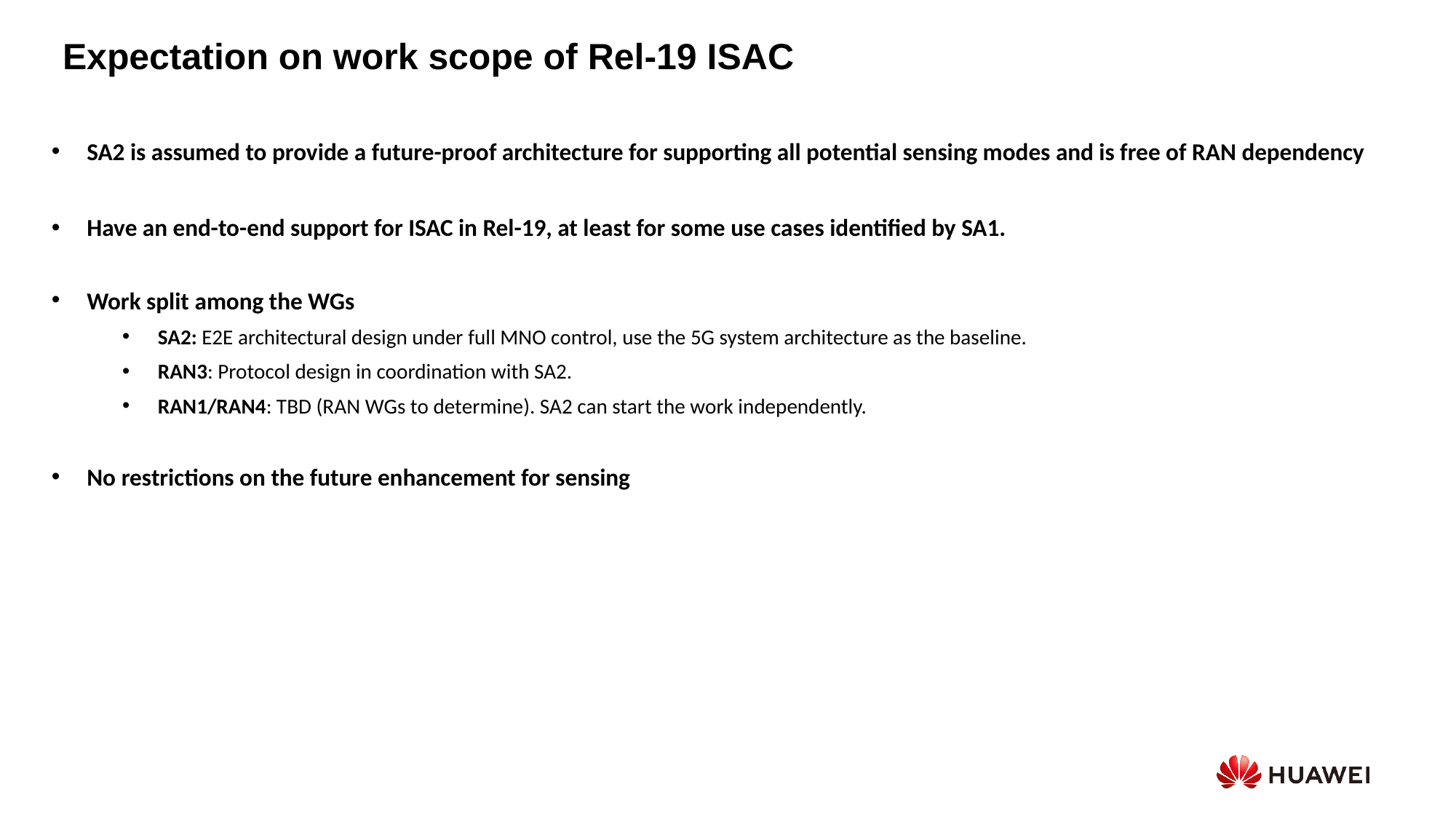

Expectation on work scope of Rel-19 ISAC
SA2 is assumed to provide a future-proof architecture for supporting all potential sensing modes and is free of RAN dependency

Have an end-to-end support for ISAC in Rel-19, at least for some use cases identified by SA1.

Work split among the WGs
SA2: E2E architectural design under full MNO control, use the 5G system architecture as the baseline.
RAN3: Protocol design in coordination with SA2.
RAN1/RAN4: TBD (RAN WGs to determine). SA2 can start the work independently.

No restrictions on the future enhancement for sensing